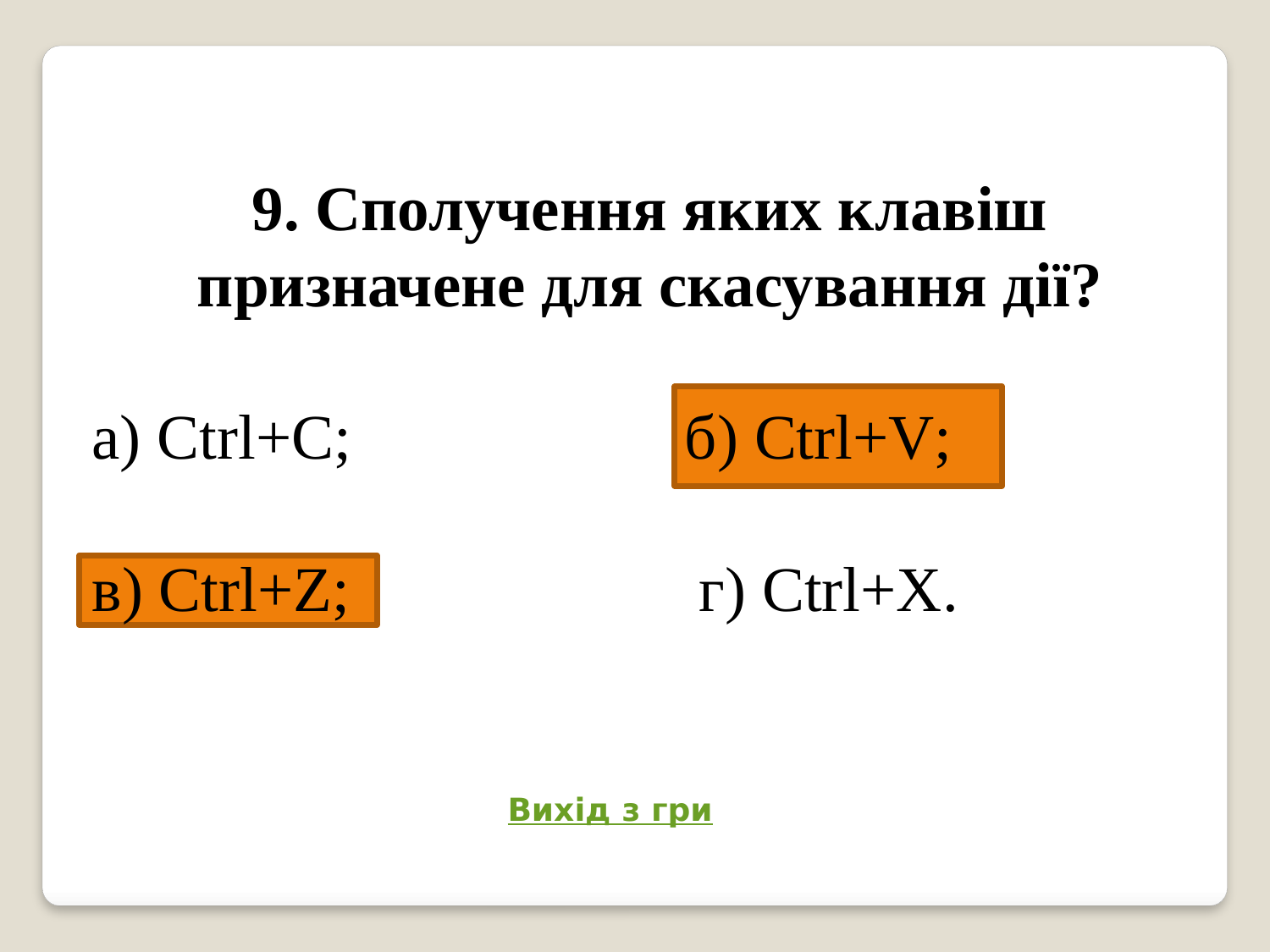

9. Сполучення яких клавіш призначене для скасування дії?

а) Ctrl+C;                     б) Ctrl+V;

в) Ctrl+Z;                      г) Ctrl+X.

Вихід з гри